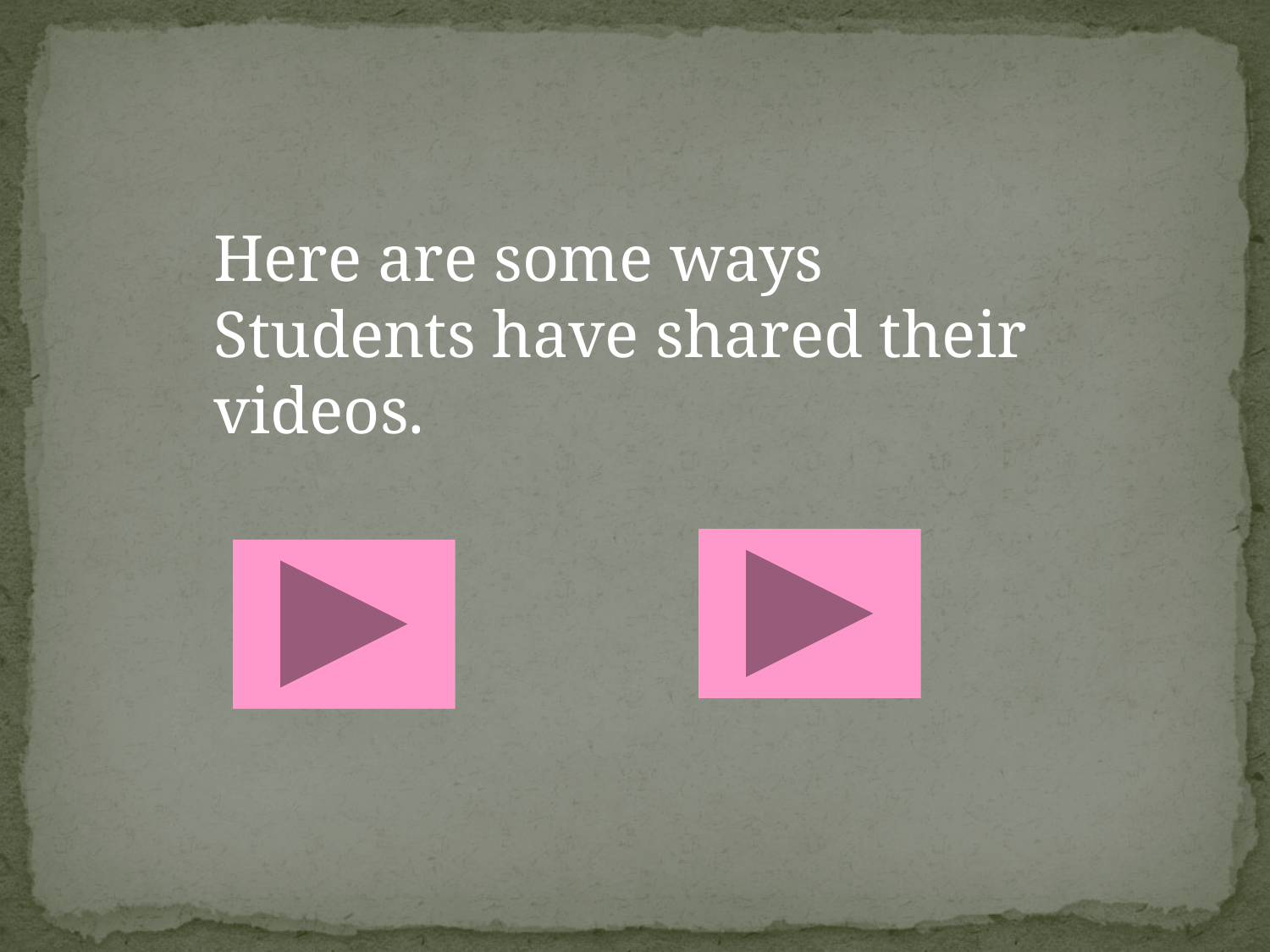

Here are some ways Students have shared their videos.